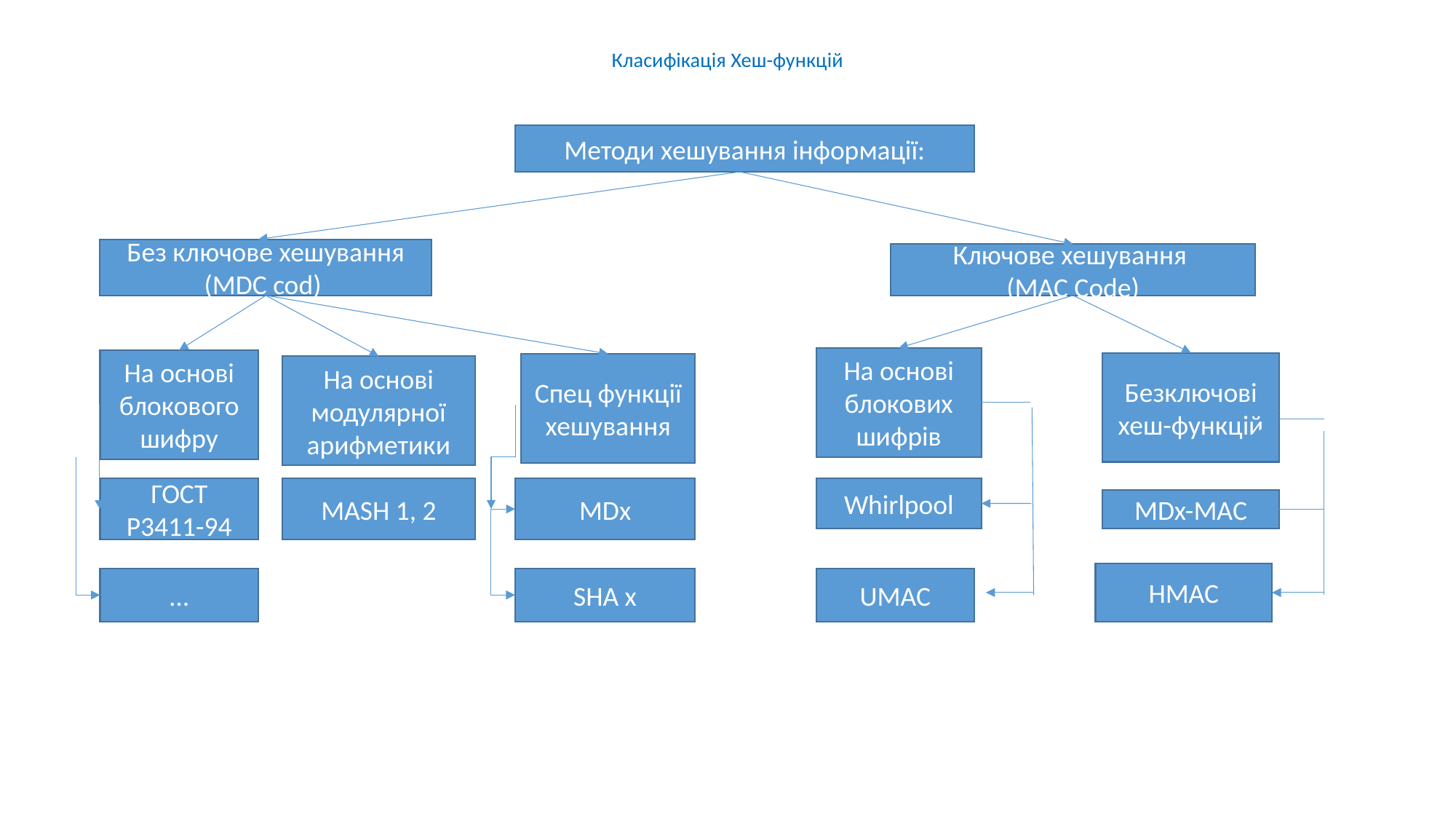

# Класифікація Хеш-функцій

Методи хешування інформації:
Без ключове хешування
(MDC cod)
Ключове хешування
(MAC Code)
На основі блокових шифрів
На основі блокового шифру
Безключові хеш-функцій
Спец функції хешування
На основі модулярної арифметики
ГОСТ Р3411-94
MDx
Whirlpool
MASH 1, 2
MDx-MAC
HMAC
…
SHA x
UMAC